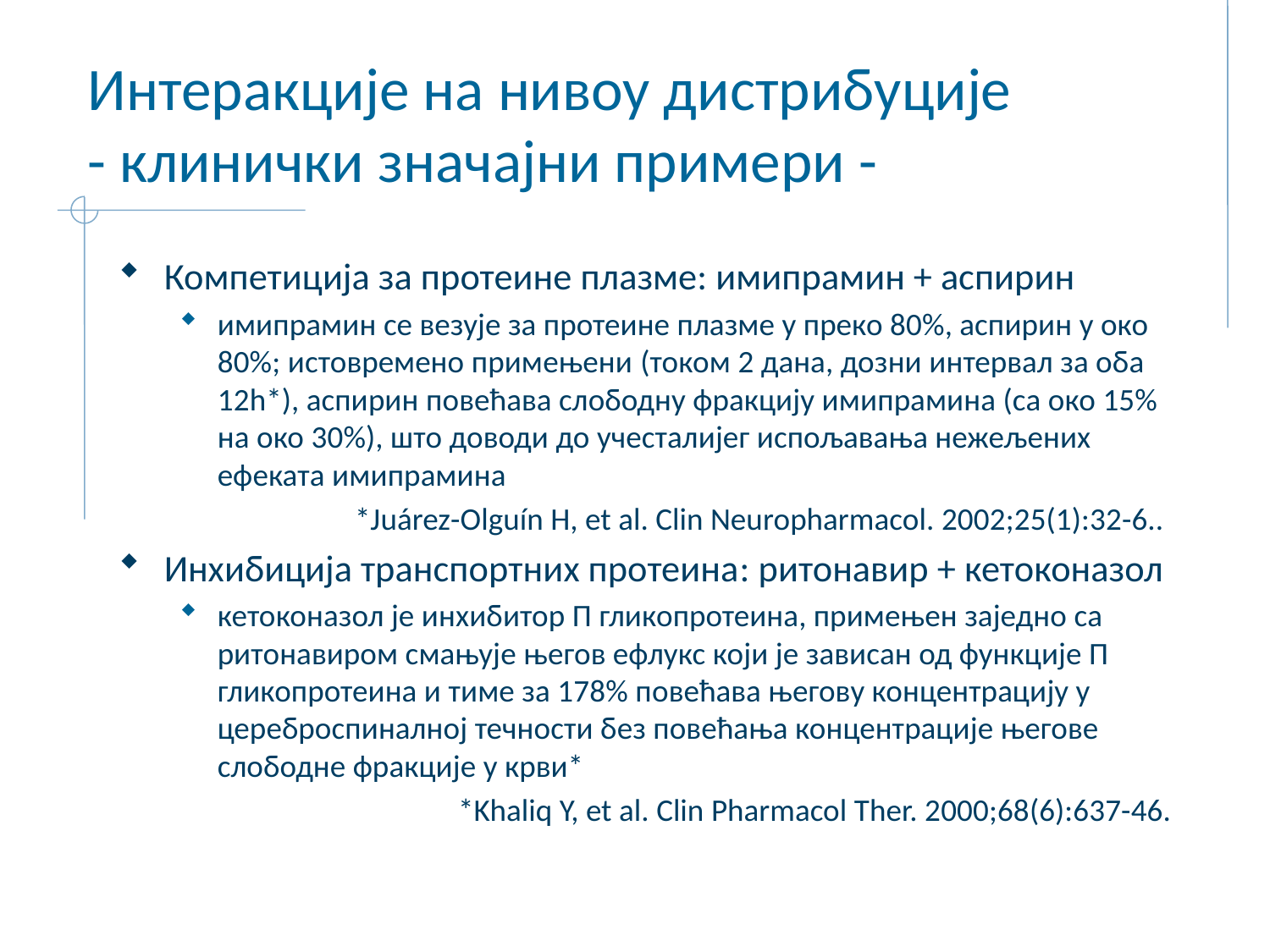

# Интеракције на нивоу дистрибуције - клинички значајни примери -
Компетиција за протеине плазме: имипрамин + аспирин
имипрамин се везује за протеине плазме у преко 80%, аспирин у око 80%; истовремено примењени (током 2 дана, дозни интервал за оба 12h*), аспирин повећава слободну фракцију имипрамина (са око 15% на око 30%), што доводи до учесталијег испољавања нежељених ефеката имипрамина
*Juárez-Olguín H, et al. Clin Neuropharmacol. 2002;25(1):32-6..
Инхибиција транспортних протеина: ритонавир + кетоконазол
кетоконазол је инхибитор П гликопротеина, примењен заједно са ритонавиром смањујe његов ефлукс који је зависан од функције П гликопротеина и тиме за 178% повећава његову концентрацију у цереброспиналној течности без повећања концентрације његове слободне фракције у крви*
*Khaliq Y, et al. Clin Pharmacol Ther. 2000;68(6):637-46.